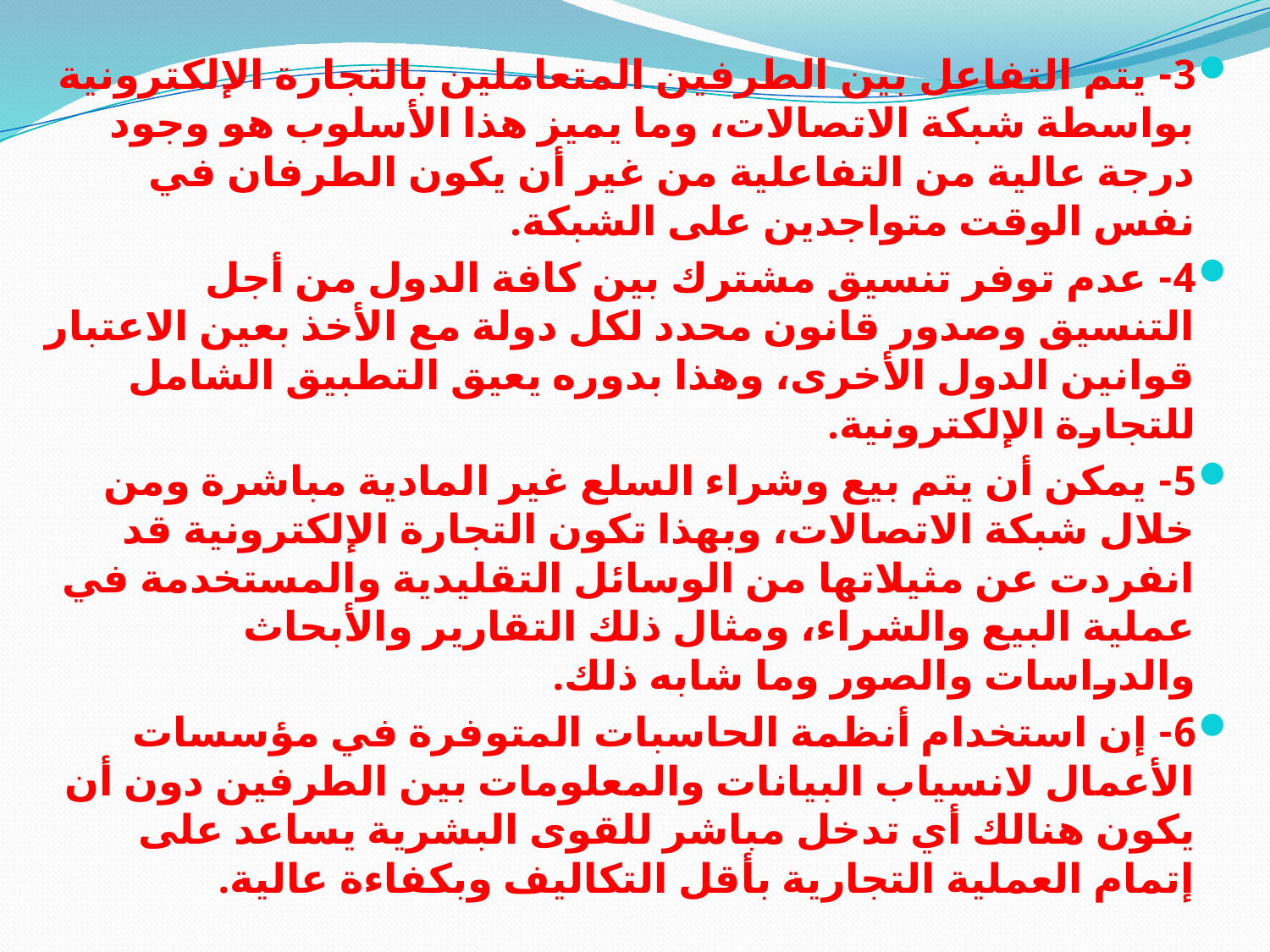

3- يتم التفاعل بين الطرفين المتعاملين بالتجارة الإلكترونية بواسطة شبكة الاتصالات، وما يميز هذا الأسلوب هو وجود درجة عالية من التفاعلية من غير أن يكون الطرفان في نفس الوقت متواجدين على الشبكة.
4- عدم توفر تنسيق مشترك بين كافة الدول من أجل التنسيق وصدور قانون محدد لكل دولة مع الأخذ بعين الاعتبار قوانين الدول الأخرى، وهذا بدوره يعيق التطبيق الشامل للتجارة الإلكترونية.
5- يمكن أن يتم بيع وشراء السلع غير المادية مباشرة ومن خلال شبكة الاتصالات، وبهذا تكون التجارة الإلكترونية قد انفردت عن مثيلاتها من الوسائل التقليدية والمستخدمة في عملية البيع والشراء، ومثال ذلك التقارير والأبحاث والدراسات والصور وما شابه ذلك.
6- إن استخدام أنظمة الحاسبات المتوفرة في مؤسسات الأعمال لانسياب البيانات والمعلومات بين الطرفين دون أن يكون هنالك أي تدخل مباشر للقوى البشرية يساعد على إتمام العملية التجارية بأقل التكاليف وبكفاءة عالية.